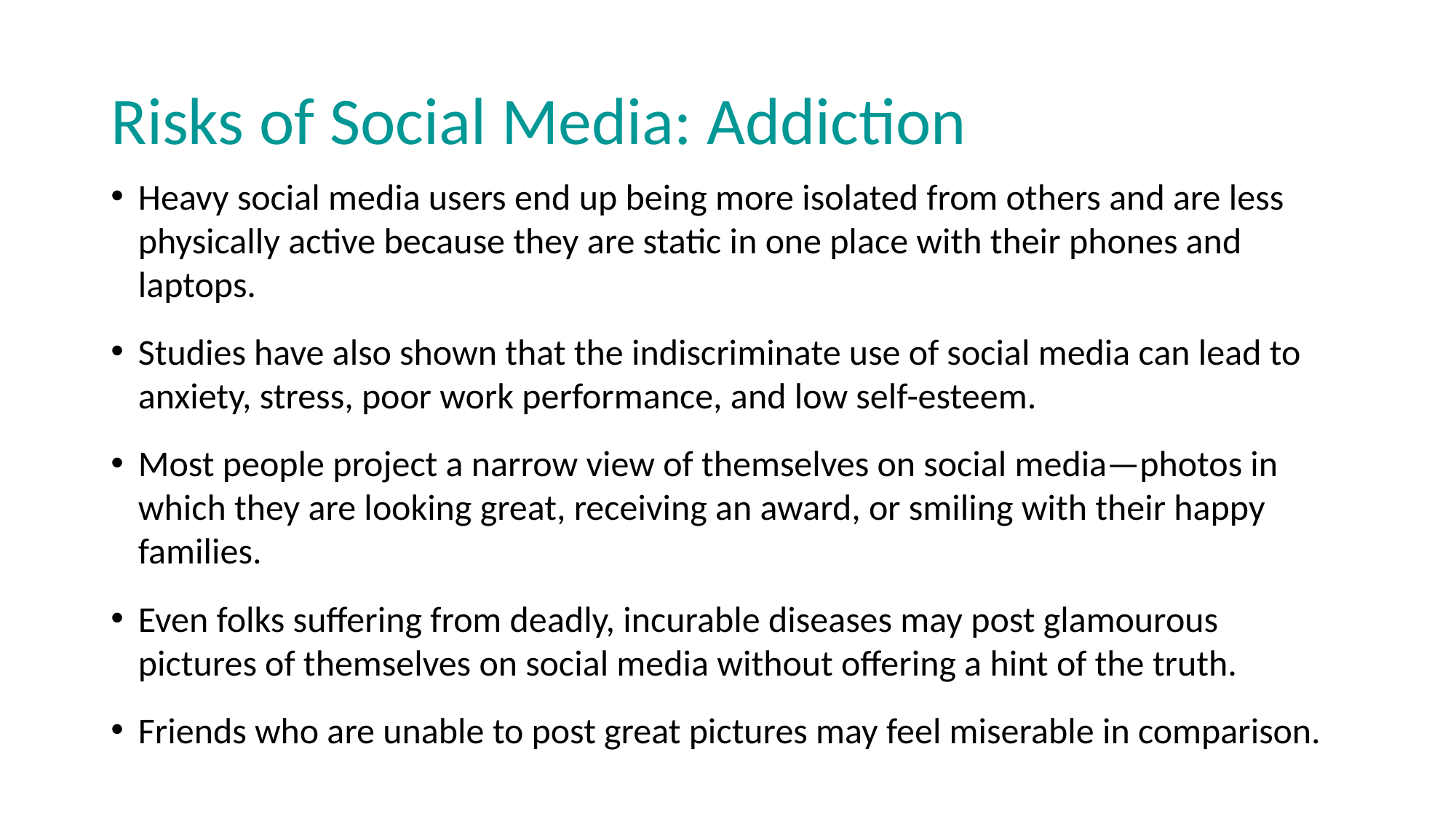

# Risks of Social Media: Addiction
Heavy social media users end up being more isolated from others and are less physically active because they are static in one place with their phones and laptops.
Studies have also shown that the indiscriminate use of social media can lead to anxiety, stress, poor work performance, and low self-esteem.
Most people project a narrow view of themselves on social media—photos in which they are looking great, receiving an award, or smiling with their happy families.
Even folks suffering from deadly, incurable diseases may post glamourous pictures of themselves on social media without offering a hint of the truth.
Friends who are unable to post great pictures may feel miserable in comparison.